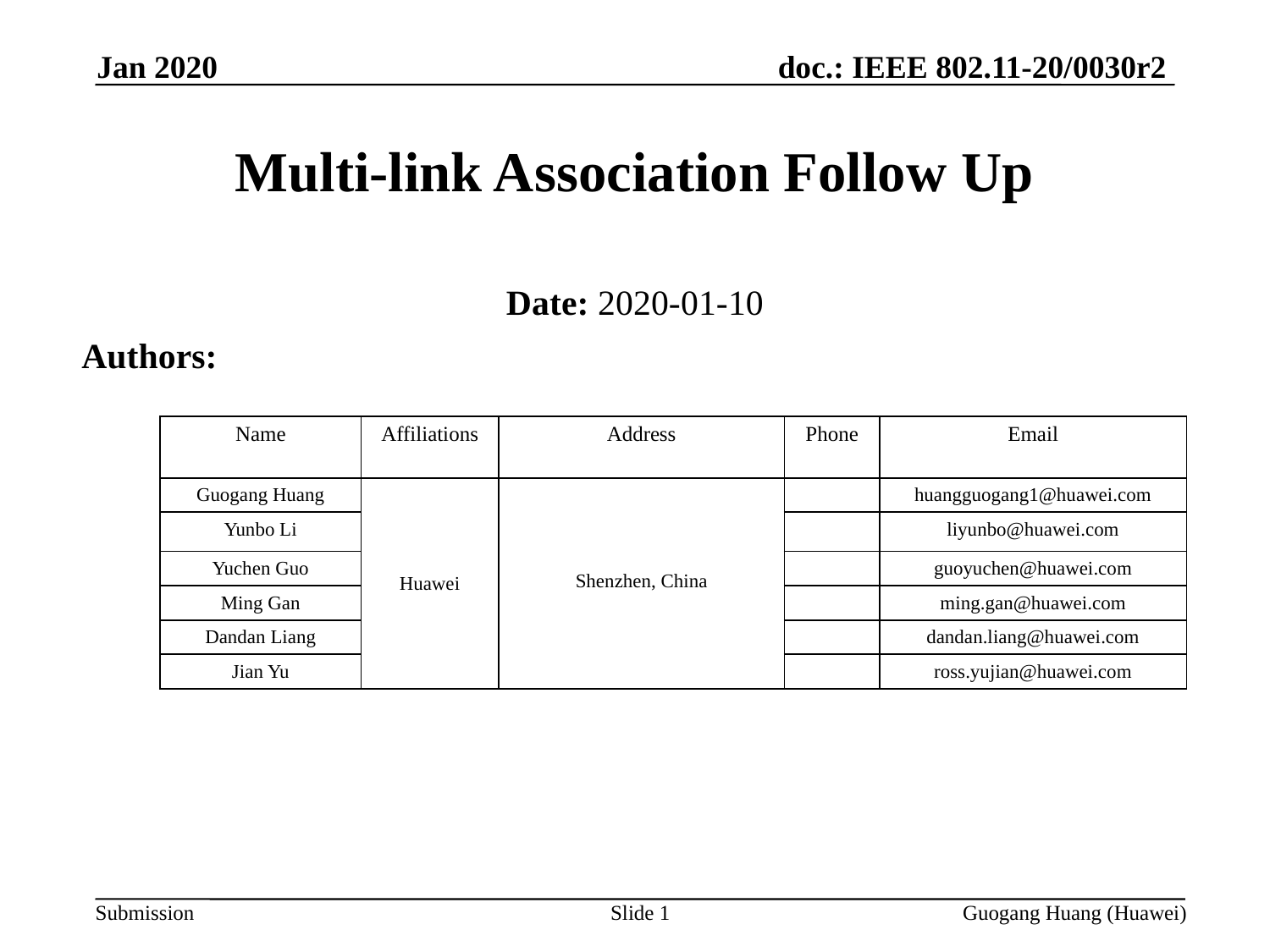

Jan 2020
Multi-link Association Follow Up
Date: 2020-01-10
Authors:
| Name | Affiliations | Address | Phone | Email |
| --- | --- | --- | --- | --- |
| Guogang Huang | Huawei | Shenzhen, China |  | huangguogang1@huawei.com |
| Yunbo Li |  |  |  | liyunbo@huawei.com |
| Yuchen Guo |  |  |  | guoyuchen@huawei.com |
| Ming Gan |  |  |  | ming.gan@huawei.com |
| Dandan Liang |  |  |  | dandan.liang@huawei.com |
| Jian Yu |  |  |  | ross.yujian@huawei.com |
Slide 1
Guogang Huang (Huawei)